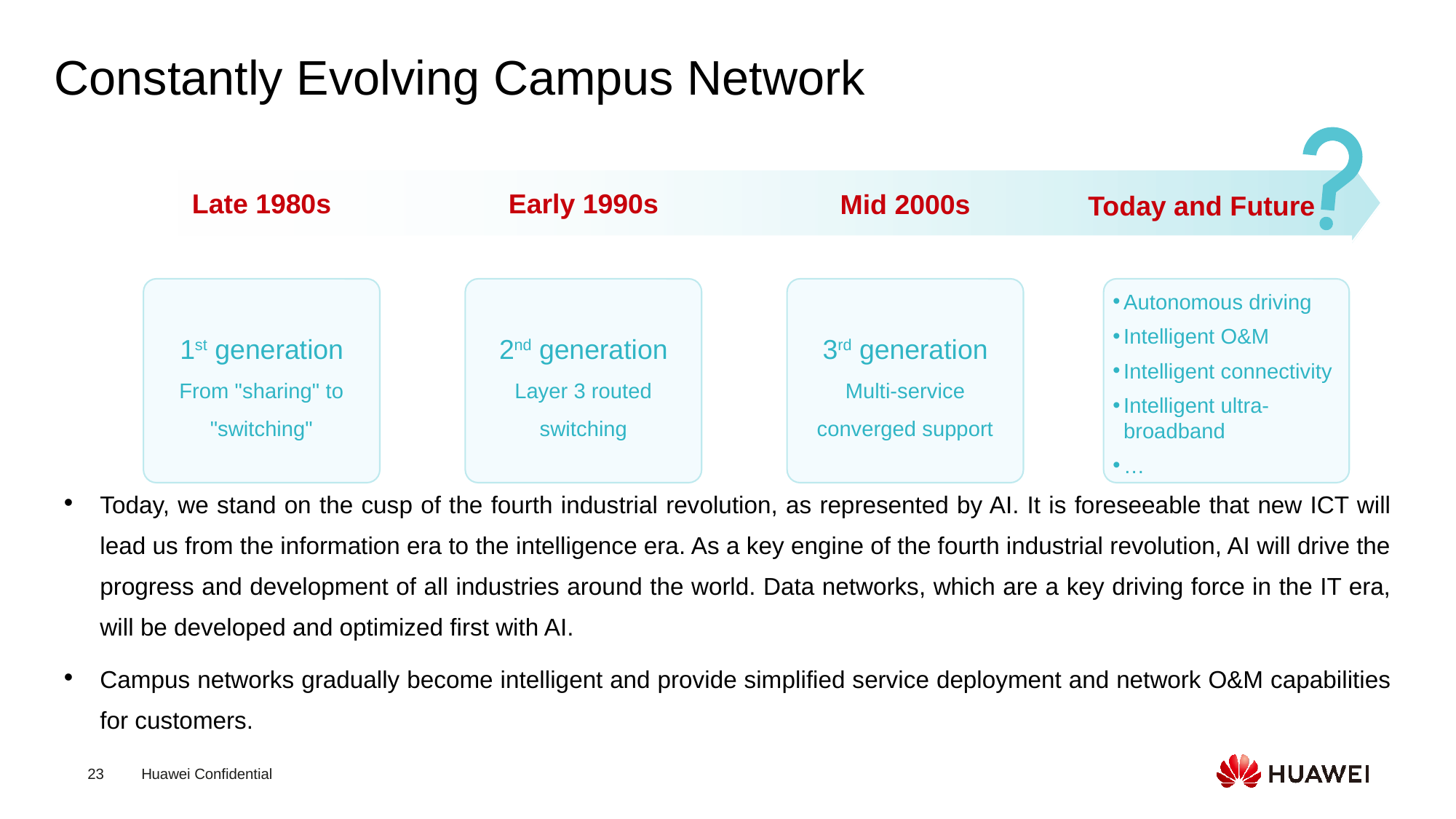

# Constantly Evolving Campus Network

Late 1980s
1st generation
From "sharing" to "switching"
Early 1990s
2nd generation
Layer 3 routed switching
Mid 2000s
3rd generation
Multi-service converged support
Today and Future

Autonomous driving
Intelligent O&M
Intelligent connectivity
Intelligent ultra-broadband
…
Today, we stand on the cusp of the fourth industrial revolution, as represented by AI. It is foreseeable that new ICT will lead us from the information era to the intelligence era. As a key engine of the fourth industrial revolution, AI will drive the progress and development of all industries around the world. Data networks, which are a key driving force in the IT era, will be developed and optimized first with AI.
Campus networks gradually become intelligent and provide simplified service deployment and network O&M capabilities for customers.